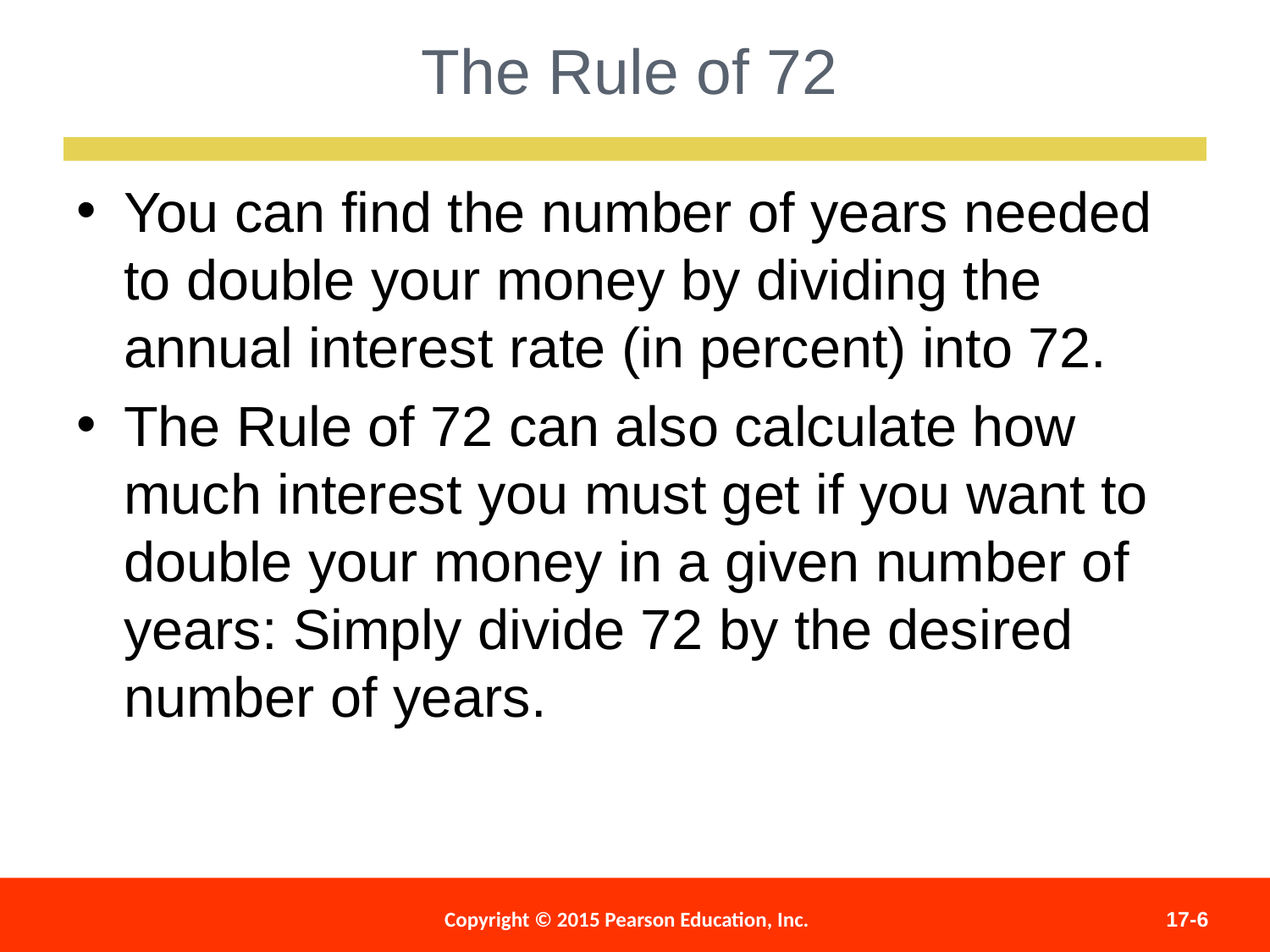

The Rule of 72
You can find the number of years needed to double your money by dividing the annual interest rate (in percent) into 72.
The Rule of 72 can also calculate how much interest you must get if you want to double your money in a given number of years: Simply divide 72 by the desired number of years.